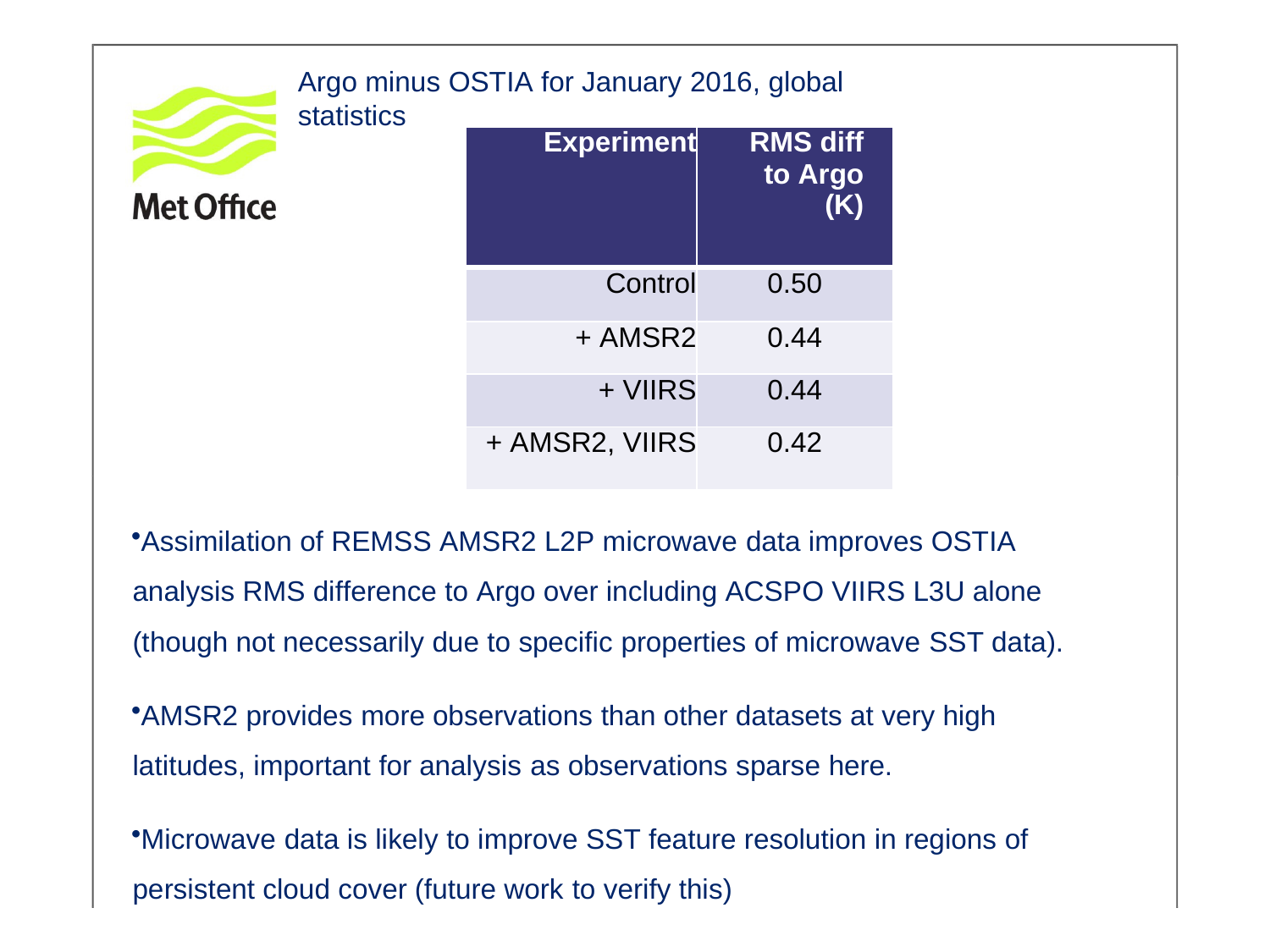

Argo minus OSTIA for January 2016, global statistics
| Experiment | RMS diff to Argo (K) |
| --- | --- |
| Control | 0.50 |
| + AMSR2 | 0.44 |
| + VIIRS | 0.44 |
| + AMSR2, VIIRS | 0.42 |

Assimilation of REMSS AMSR2 L2P microwave data improves OSTIA analysis RMS difference to Argo over including ACSPO VIIRS L3U alone (though not necessarily due to specific properties of microwave SST data).
AMSR2 provides more observations than other datasets at very high latitudes, important for analysis as observations sparse here.
Microwave data is likely to improve SST feature resolution in regions of persistent cloud cover (future work to verify this)